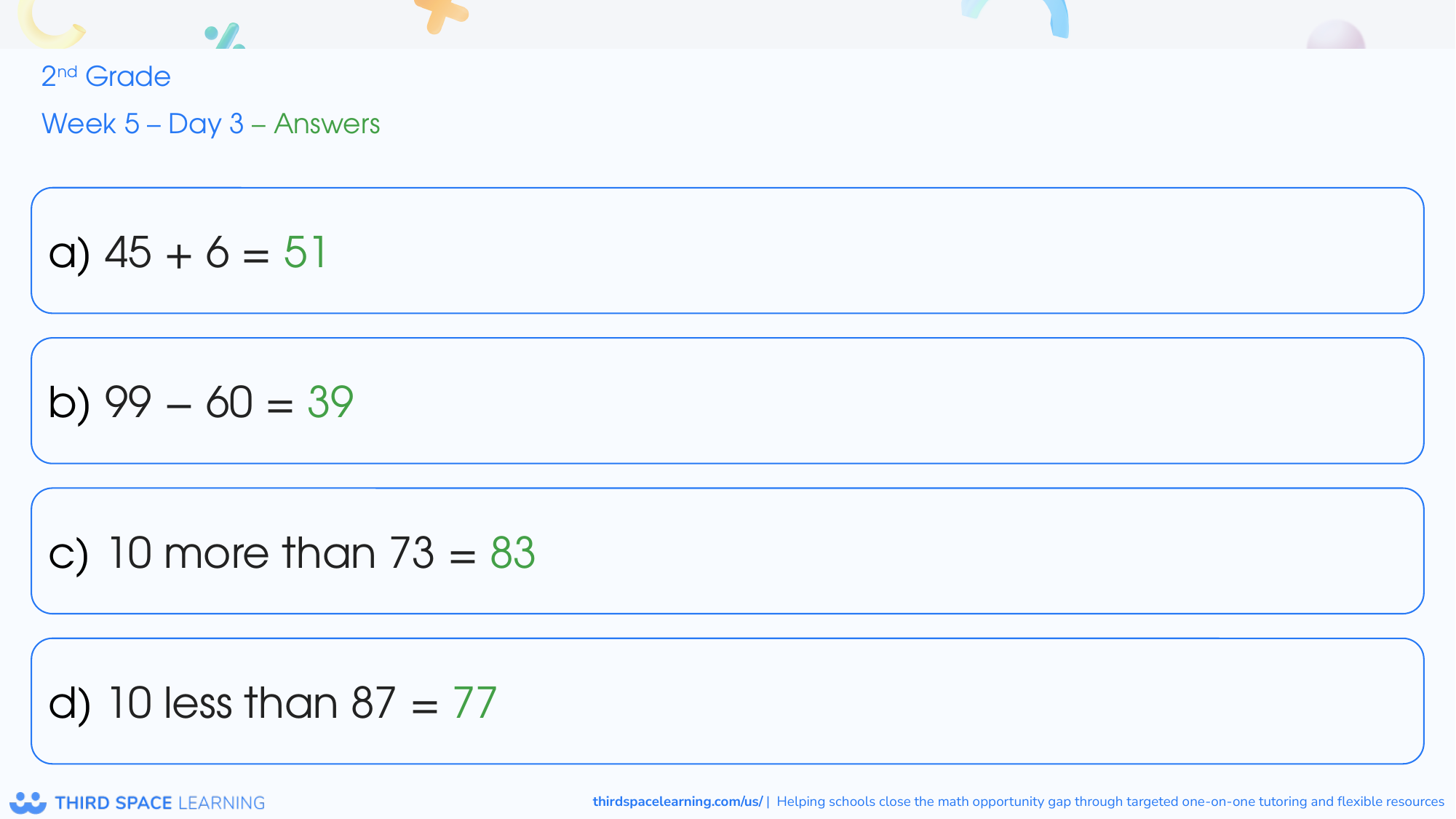

2nd Grade
Week 5 – Day 3 – Answers
45 + 6 = 51
99 − 60 = 39
10 more than 73 = 83
10 less than 87 = 77